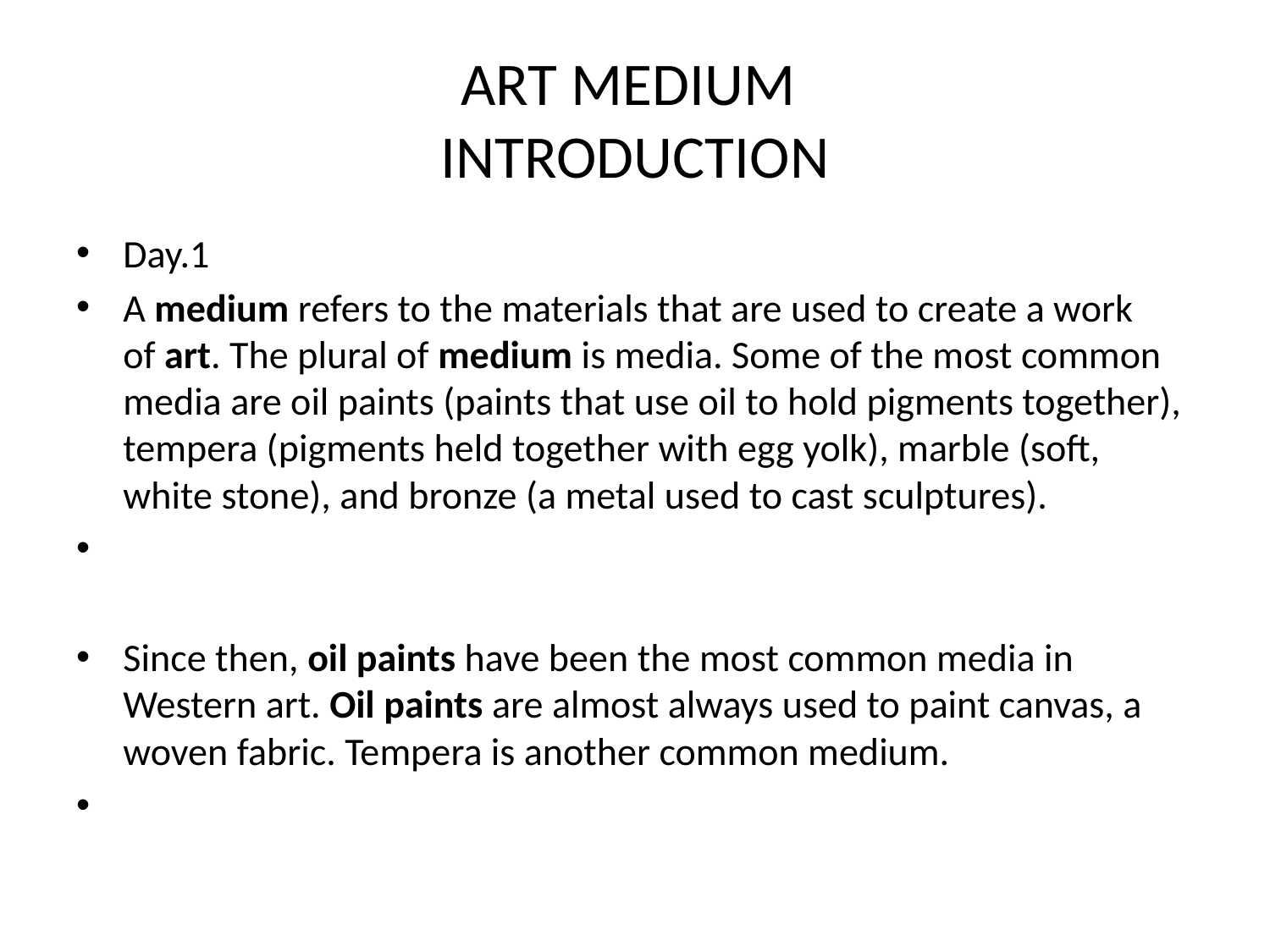

# ART MEDIUM INTRODUCTION
Day.1
A medium refers to the materials that are used to create a work of art. The plural of medium is media. Some of the most common media are oil paints (paints that use oil to hold pigments together), tempera (pigments held together with egg yolk), marble (soft, white stone), and bronze (a metal used to cast sculptures).

Since then, oil paints have been the most common media in Western art. Oil paints are almost always used to paint canvas, a woven fabric. Tempera is another common medium.